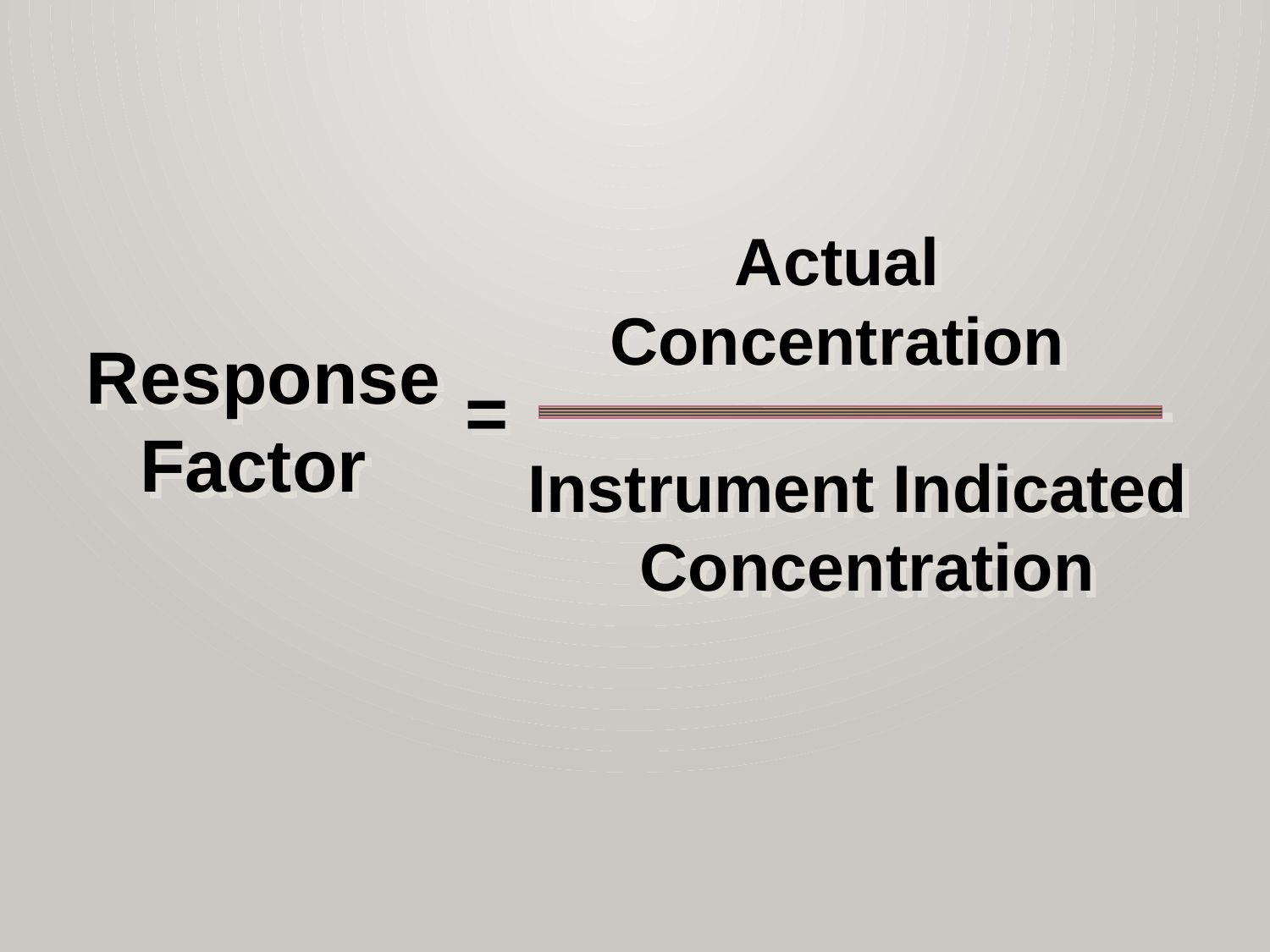

Actual
Concentration
Response
Factor
=

Instrument Indicated
Concentration